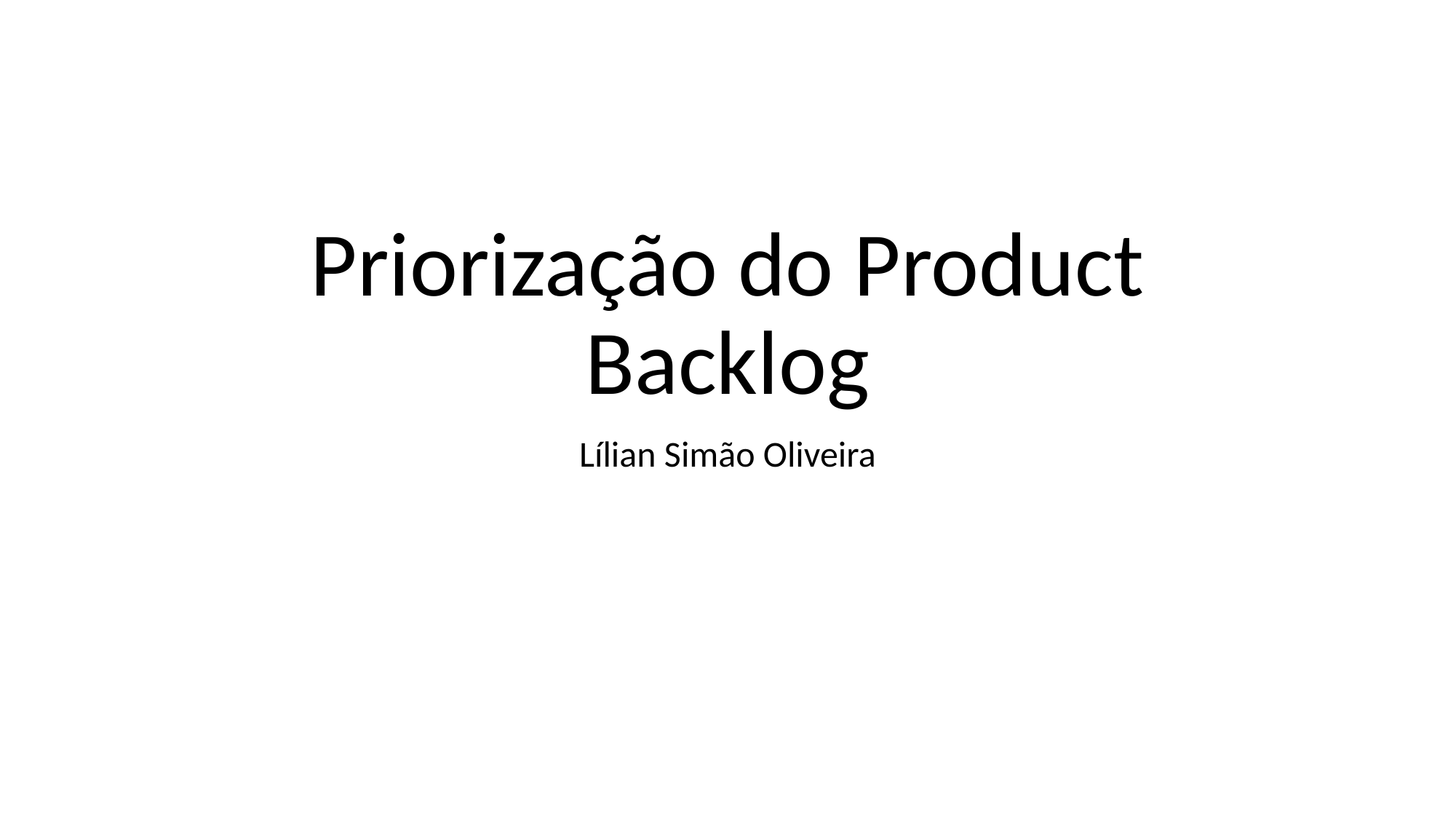

# Priorização do Product Backlog
Lílian Simão Oliveira